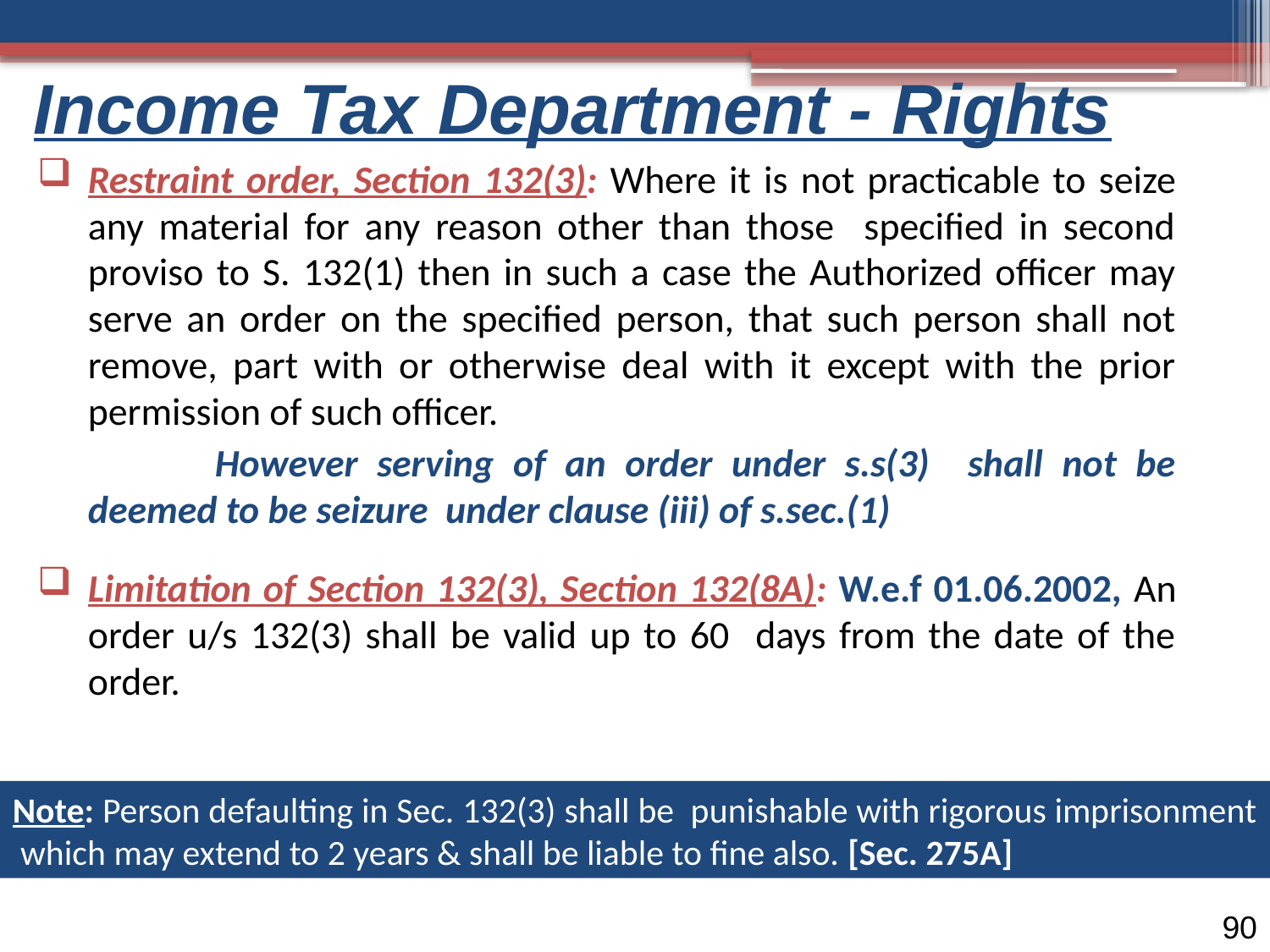

# Income Tax Department - Rights
Restraint order, Section 132(3): Where it is not practicable to seize any material for any reason other than those  specified in second proviso to S. 132(1) then in such a case the Authorized officer may serve an order on the specified person, that such person shall not remove, part with or otherwise deal with it except with the prior permission of such officer.
		However serving of an order under s.s(3)  shall not be deemed to be seizure  under clause (iii) of s.sec.(1)

Limitation of Section 132(3), Section 132(8A): W.e.f 01.06.2002, An order u/s 132(3) shall be valid up to 60  days from the date of the order.
Note: Person defaulting in Sec. 132(3) shall be  punishable with rigorous imprisonment  which may extend to 2 years & shall be liable to fine also. [Sec. 275A]
90